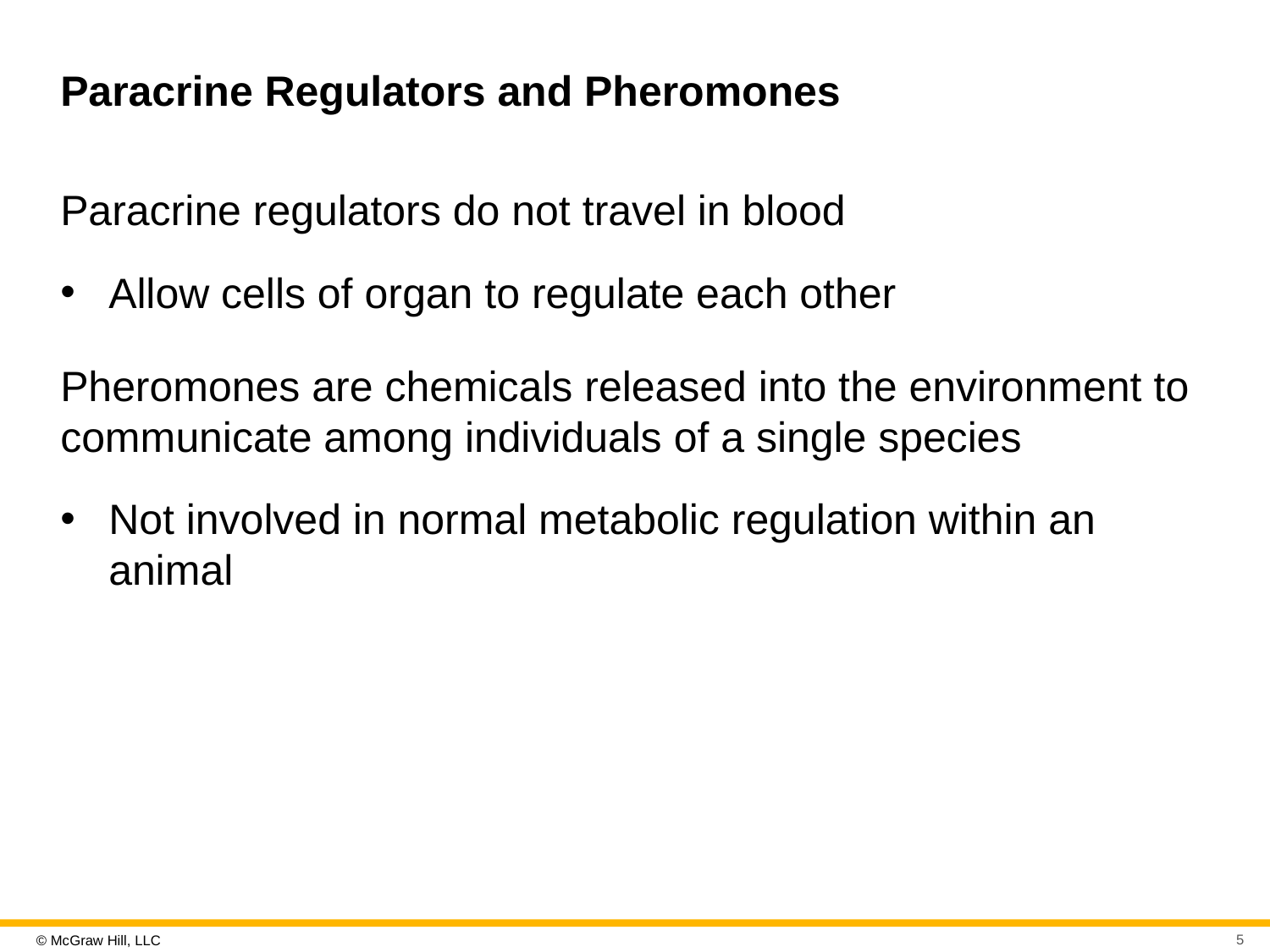

# Paracrine Regulators and Pheromones
Paracrine regulators do not travel in blood
Allow cells of organ to regulate each other
Pheromones are chemicals released into the environment to communicate among individuals of a single species
Not involved in normal metabolic regulation within an animal
5